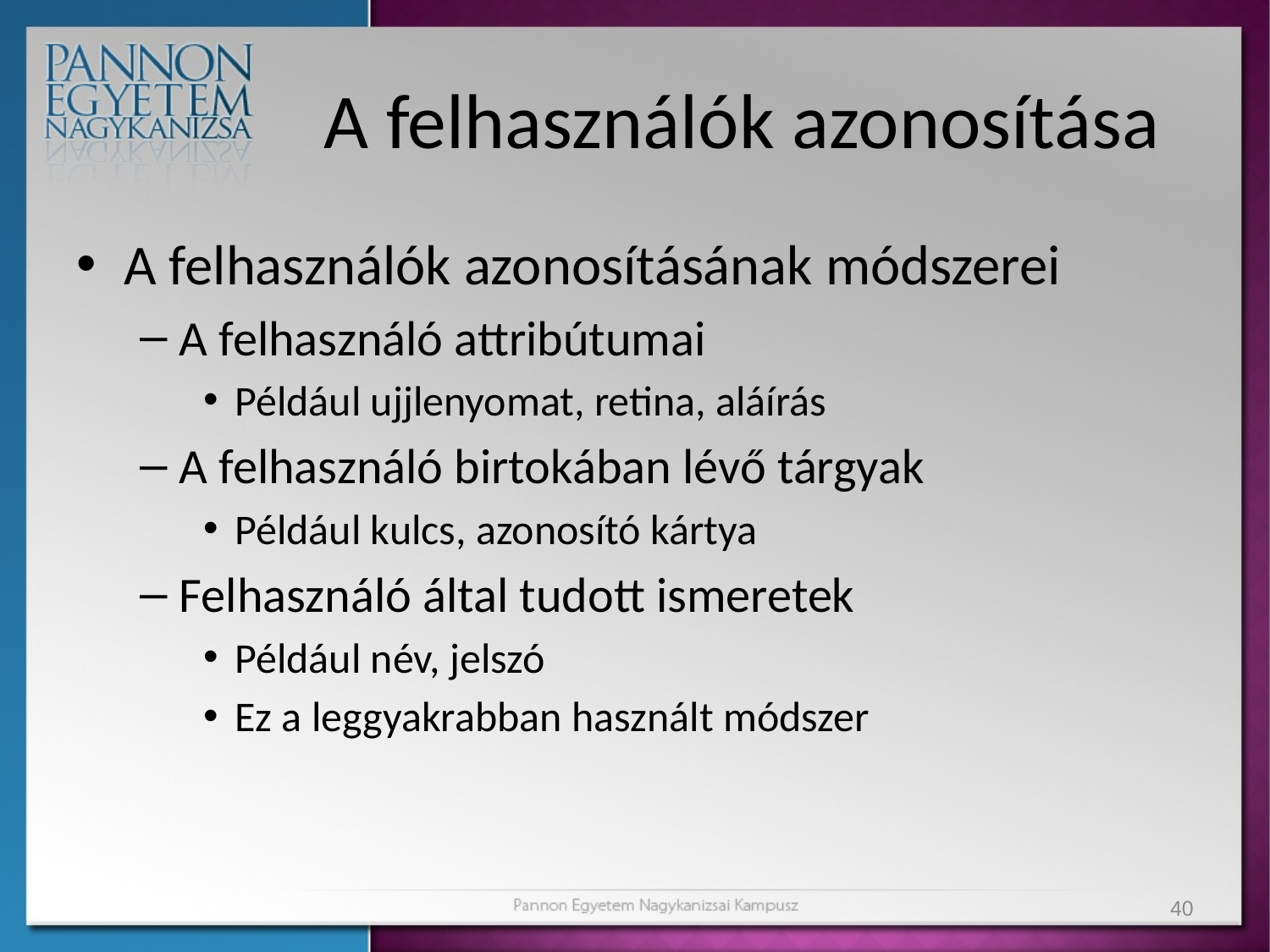

# A felhasználók azonosítása
A felhasználók azonosításának módszerei
A felhasználó attribútumai
Például ujjlenyomat, retina, aláírás
A felhasználó birtokában lévő tárgyak
Például kulcs, azonosító kártya
Felhasználó által tudott ismeretek
Például név, jelszó
Ez a leggyakrabban használt módszer
40